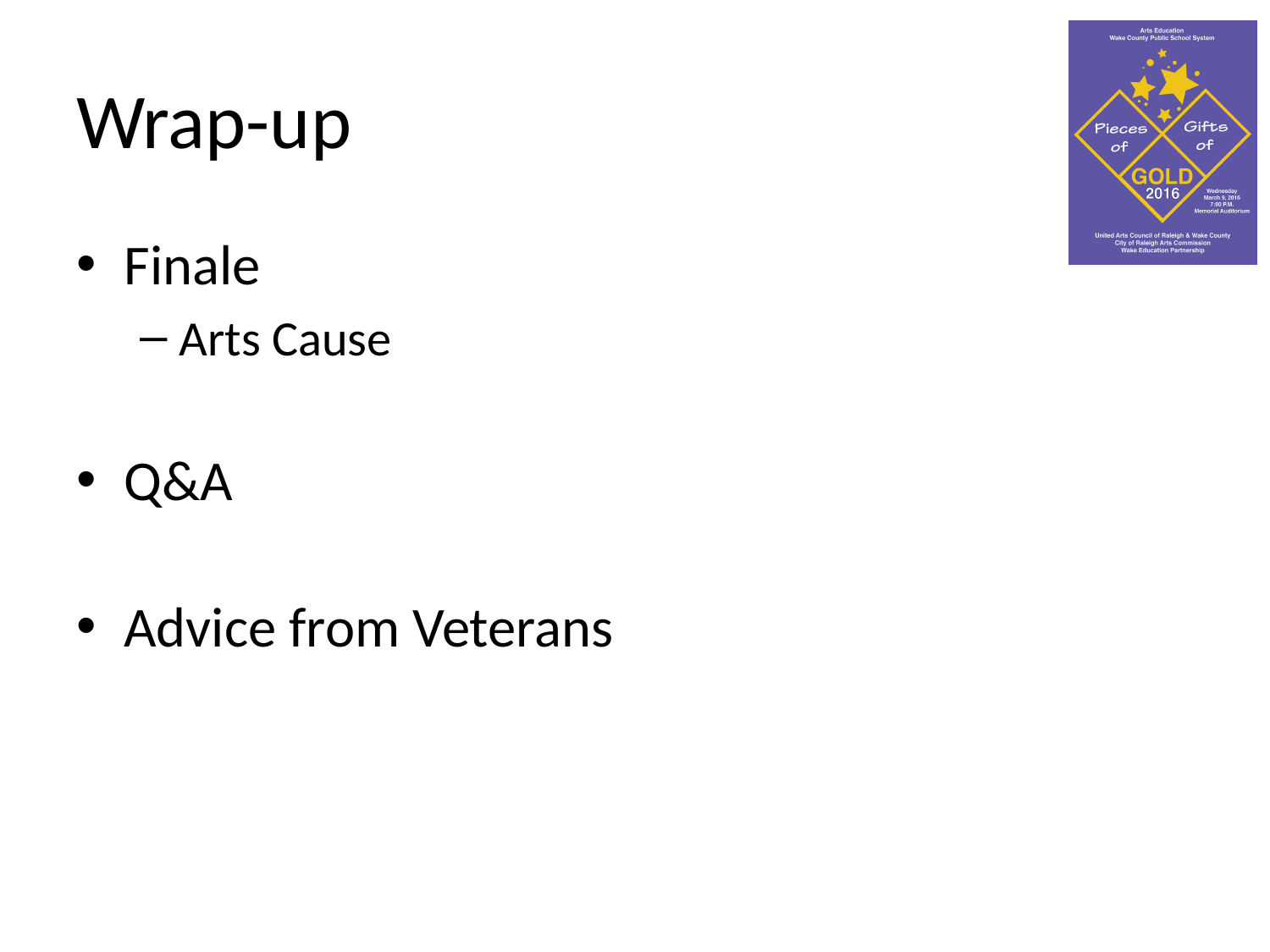

# Wrap-up
Finale
Arts Cause
Q&A
Advice from Veterans